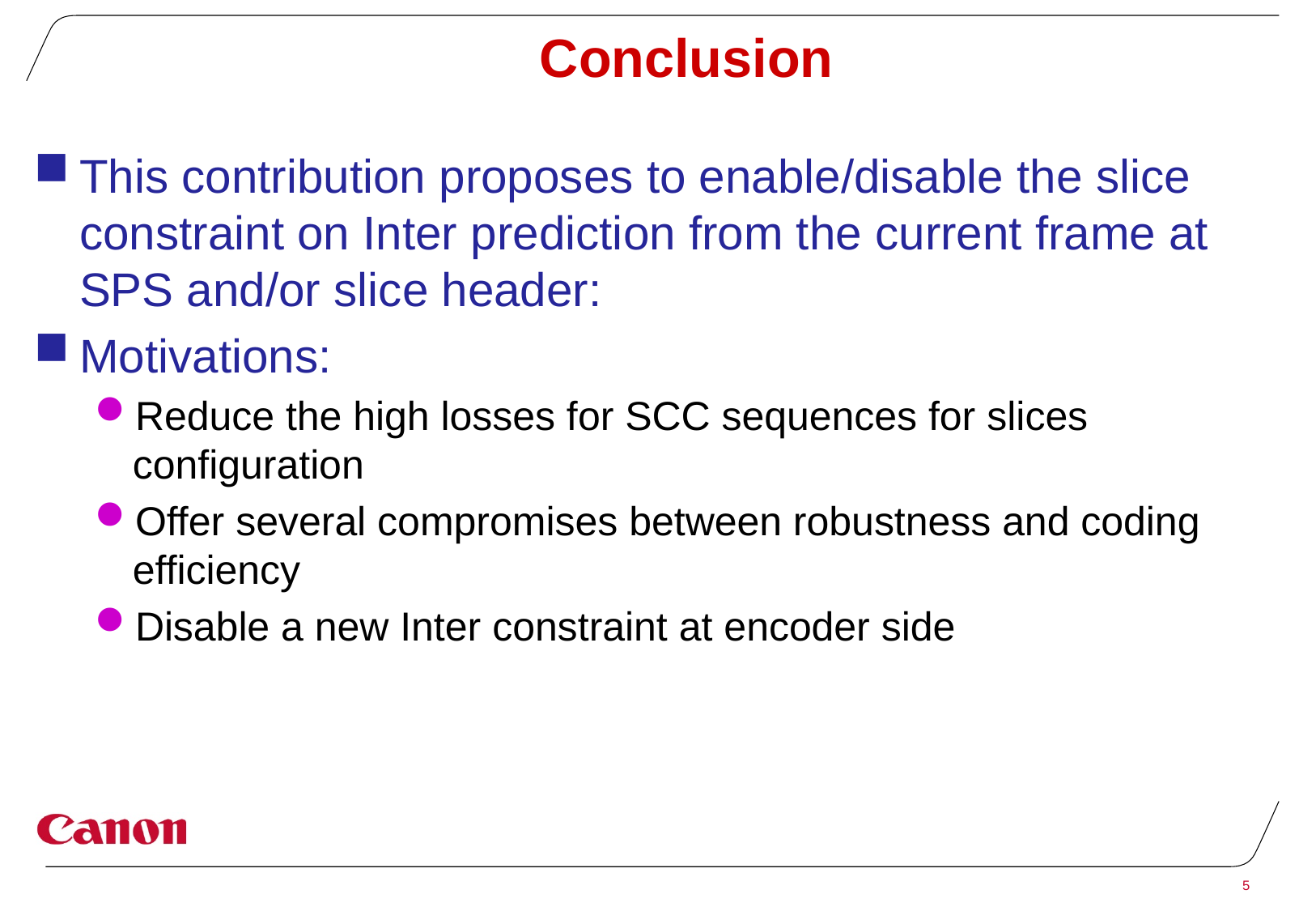

# Conclusion
This contribution proposes to enable/disable the slice constraint on Inter prediction from the current frame at SPS and/or slice header:
Motivations:
Reduce the high losses for SCC sequences for slices configuration
Offer several compromises between robustness and coding efficiency
Disable a new Inter constraint at encoder side

5